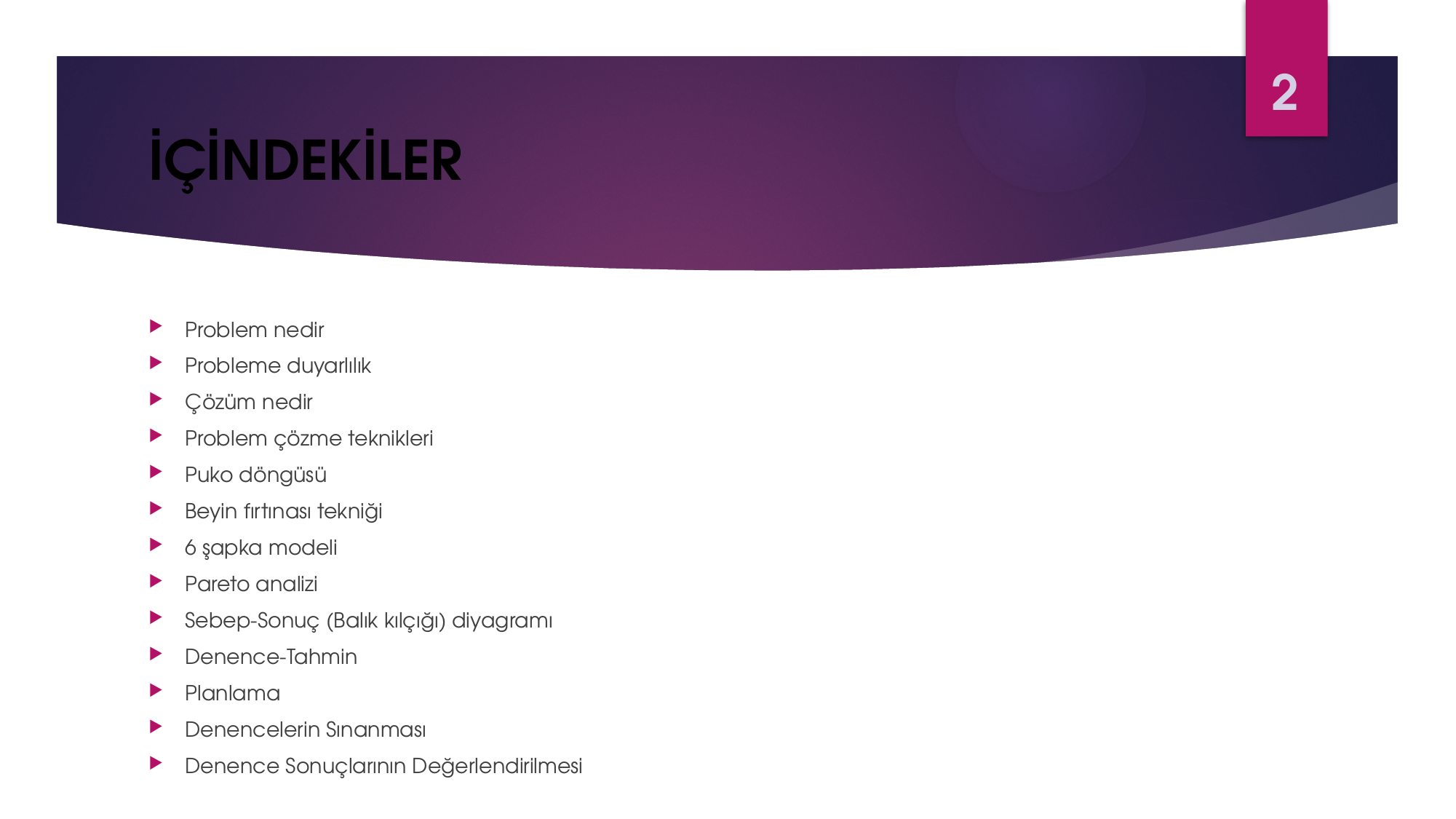

2
# İÇİNDEKİLER
Problem nedir
Probleme duyarlılık
Çözüm nedir
Problem çözme teknikleri
Puko döngüsü
Beyin fırtınası tekniği
6 şapka modeli
Pareto analizi
Sebep-Sonuç (Balık kılçığı) diyagramı
Denence-Tahmin
Planlama
Denencelerin Sınanması
Denence Sonuçlarının Değerlendirilmesi